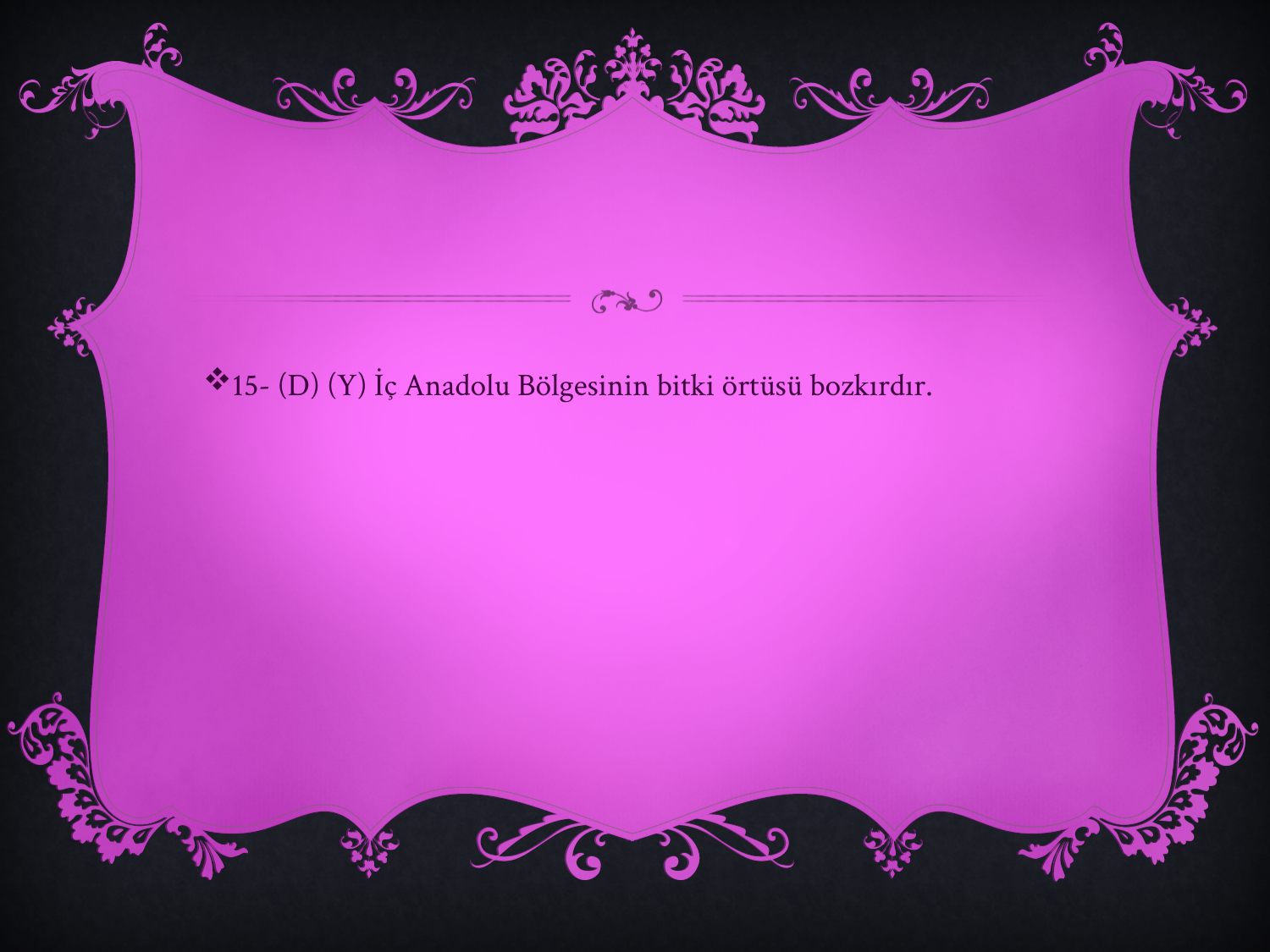

#
15- (D) (Y) İç Anadolu Bölgesinin bitki örtüsü bozkırdır.